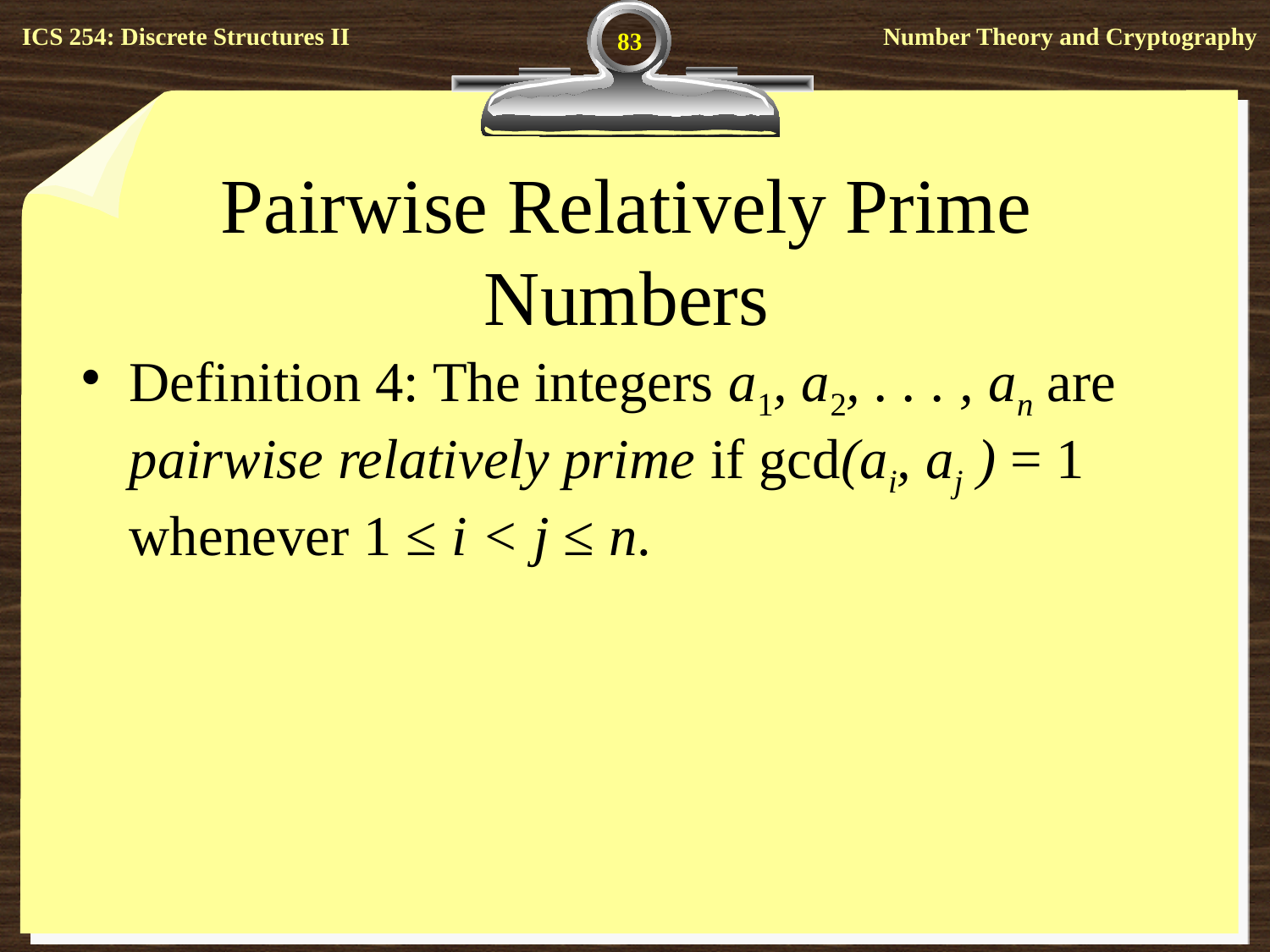

83
# Pairwise Relatively Prime Numbers
Definition 4: The integers a1, a2, . . . , an are pairwise relatively prime if gcd(ai, aj ) = 1 whenever 1 ≤ i < j ≤ n.